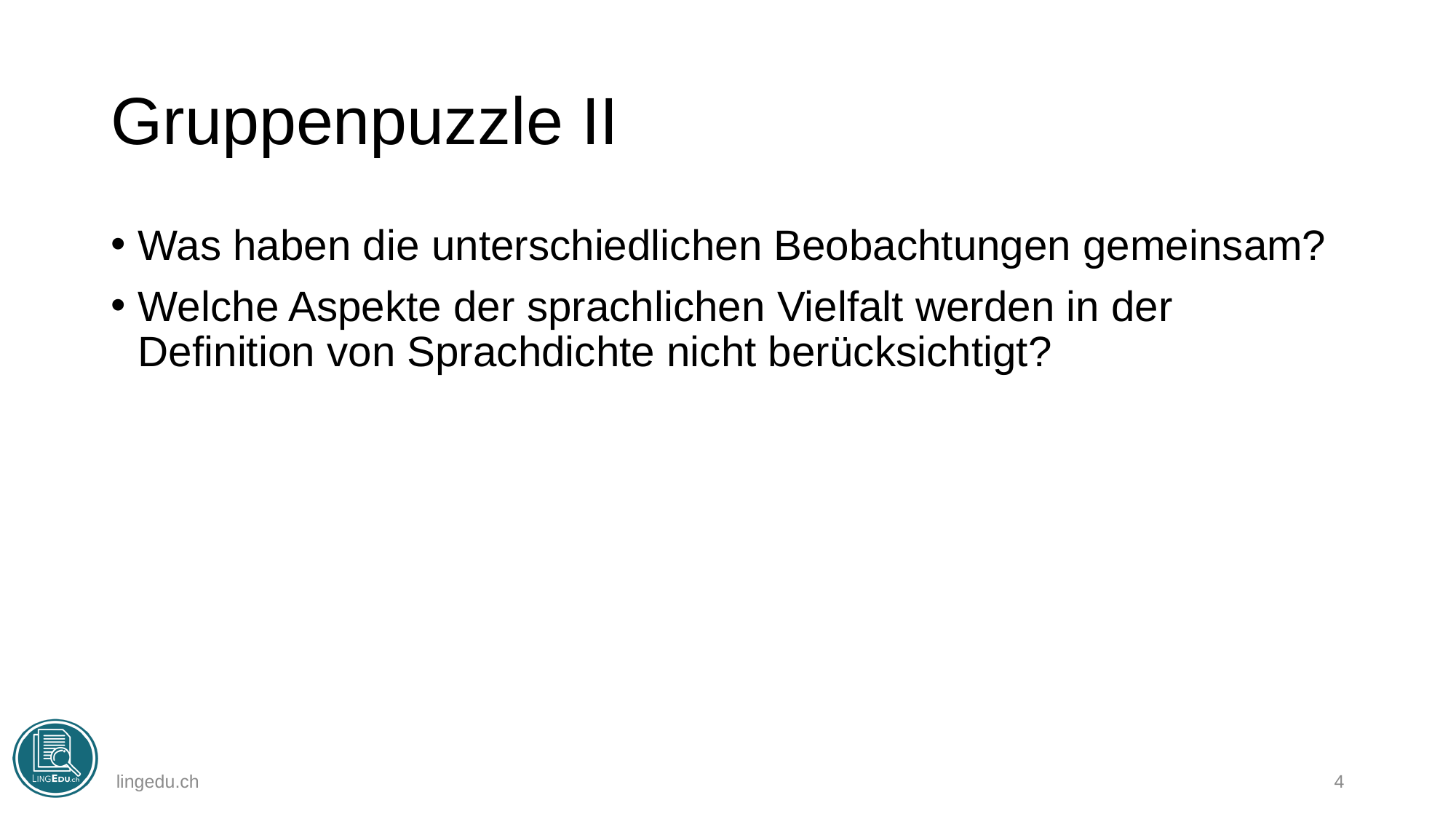

# Gruppenpuzzle II
Was haben die unterschiedlichen Beobachtungen gemeinsam?
Welche Aspekte der sprachlichen Vielfalt werden in der Definition von Sprachdichte nicht berücksichtigt?

lingedu.ch
4